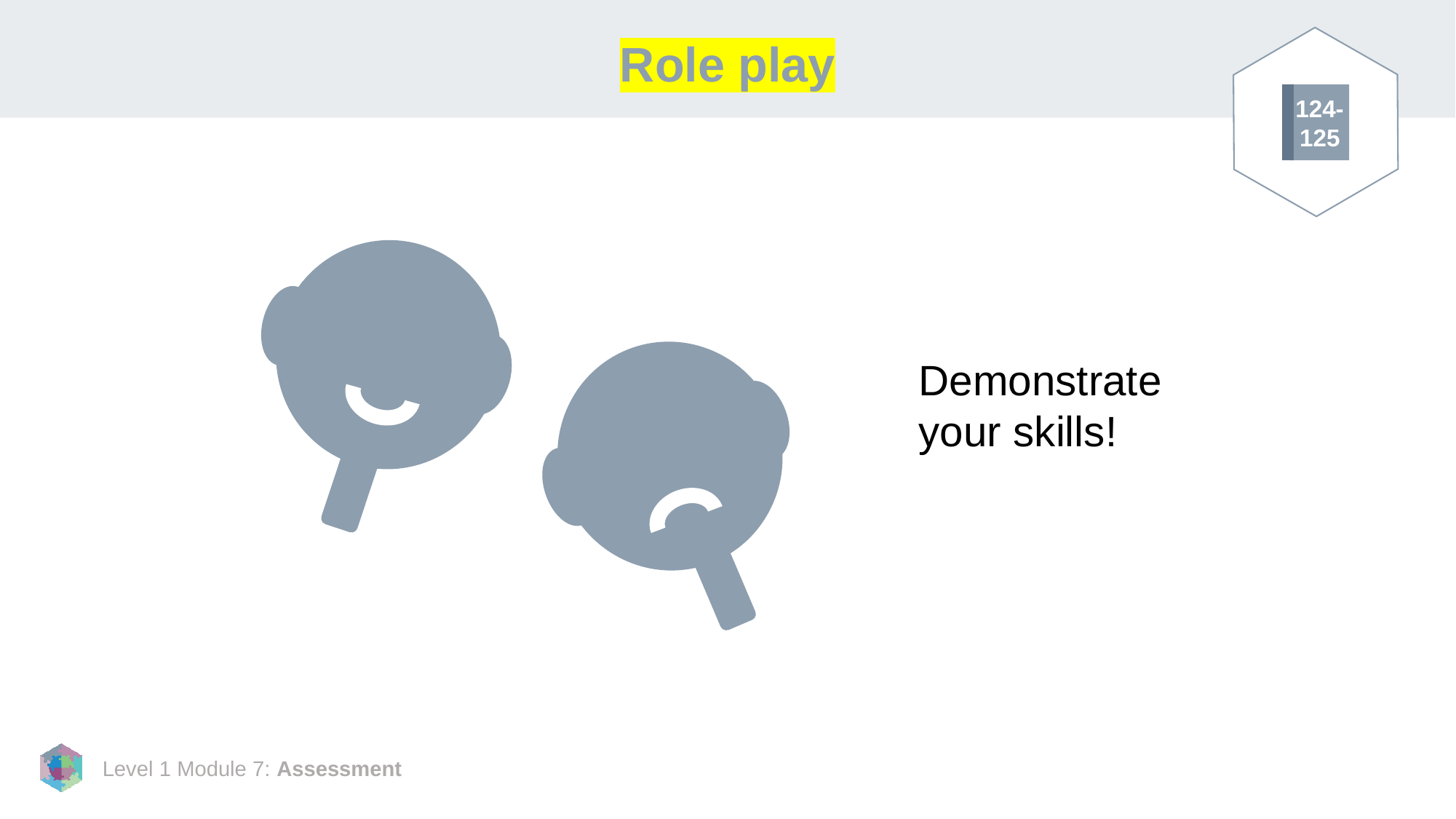

# Role play

124-
125

Demonstrate your skills!